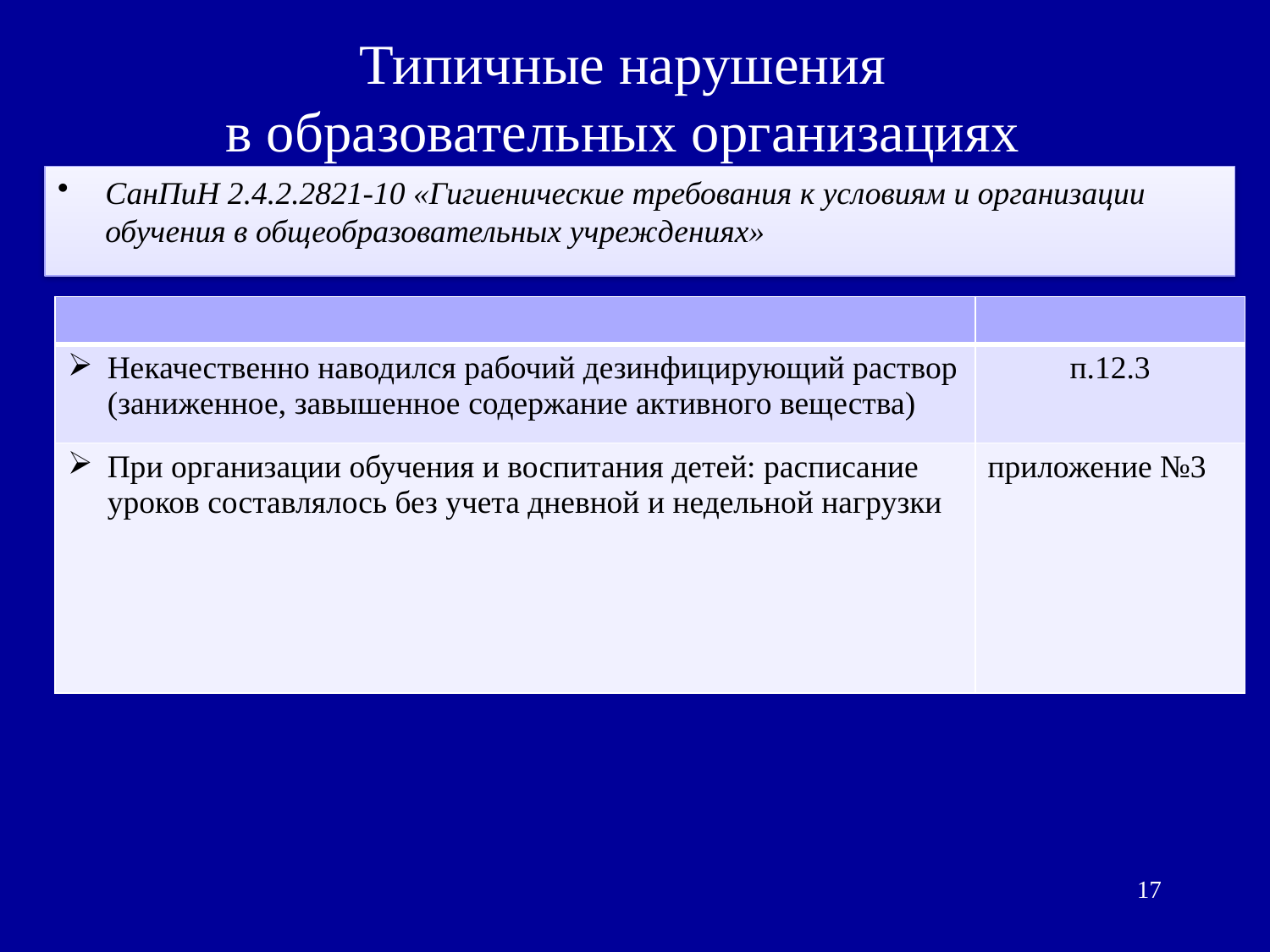

# Типичные нарушения в образовательных организациях
СанПиН 2.4.2.2821-10 «Гигиенические требования к условиям и организации обучения в общеобразовательных учреждениях»
|  |  |
| --- | --- |
| Некачественно наводился рабочий дезинфицирующий раствор (заниженное, завышенное содержание активного вещества) | п.12.3 |
| При организации обучения и воспитания детей: расписание уроков составлялось без учета дневной и недельной нагрузки | приложение №3 |
17